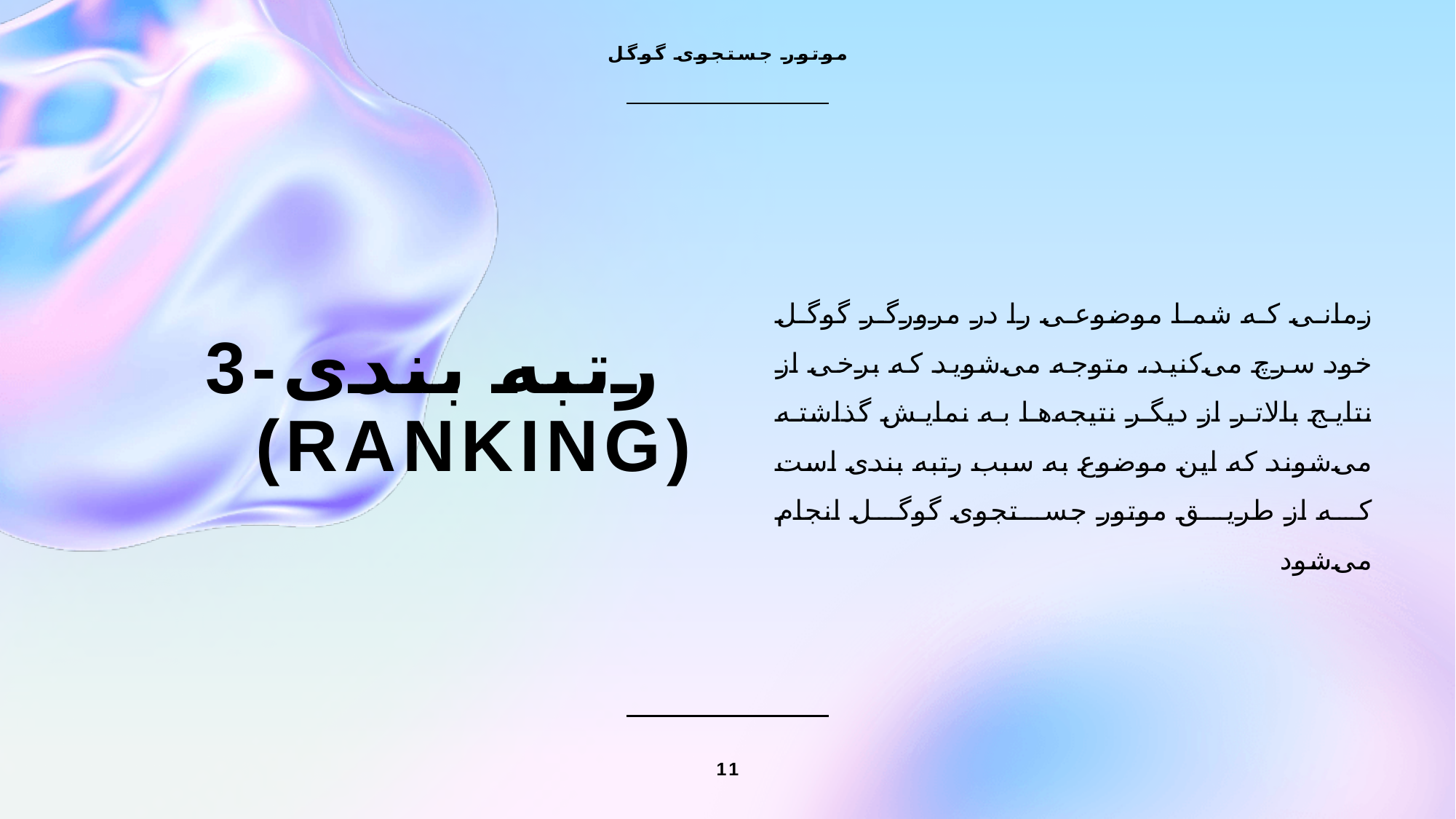

موتور جستجوی گوگل
# 3-رتبه بندی (ranking)
زمانی که شما موضوعی را در مرورگر گوگل خود سرچ می‌کنید، متوجه می‌شوید که برخی از نتایج بالاتر از دیگر نتیجه‌ها به نمایش گذاشته می‌شوند که این موضوع به سبب رتبه بندی است که از طریق موتور جستجوی گوگل انجام می‌شود
11